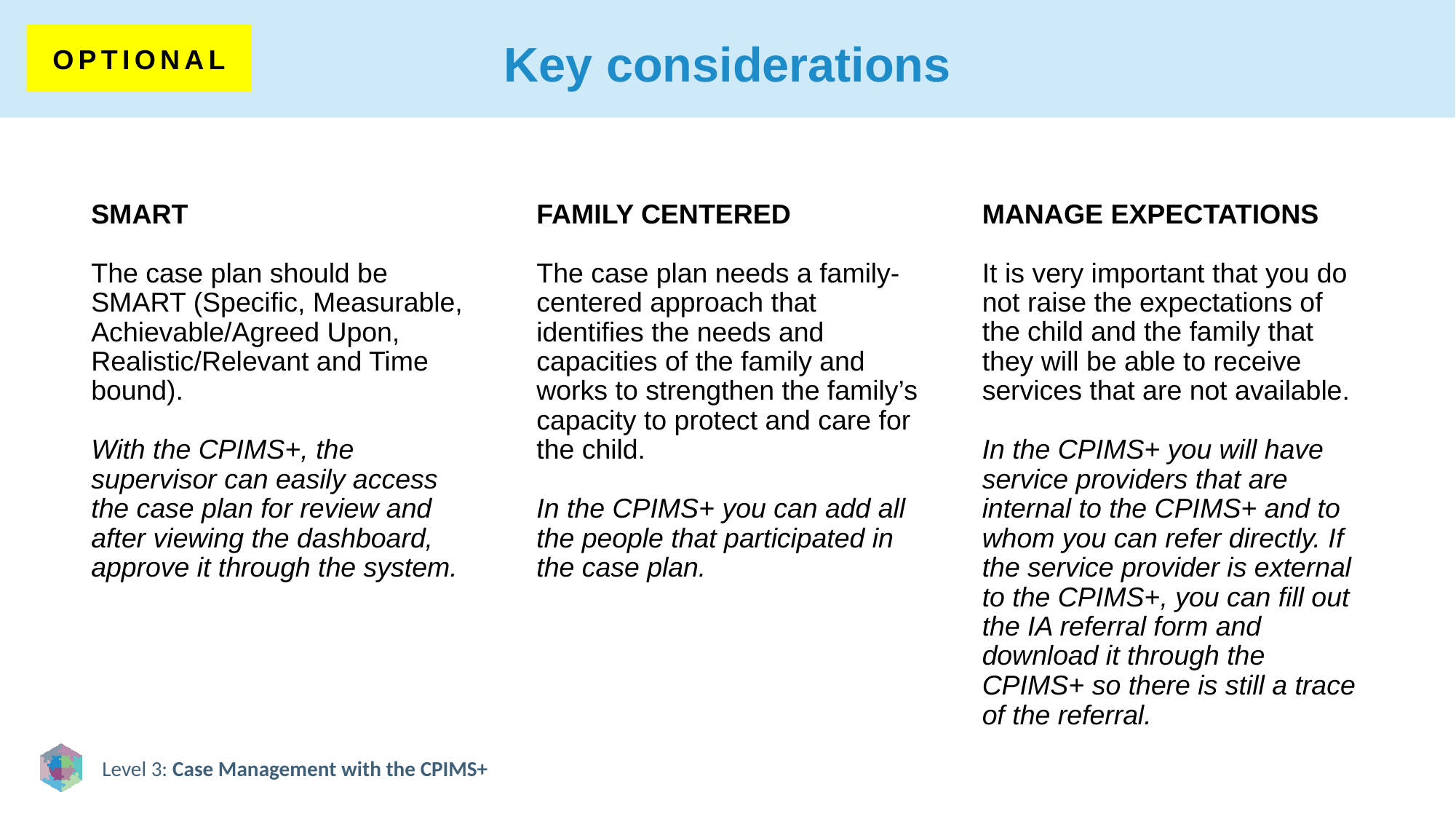

# Key considerations
OPTIONAL
SMART

The case plan should be SMART (Specific, Measurable, Achievable/Agreed Upon, Realistic/Relevant and Time bound).

With the CPIMS+, the supervisor can easily access the case plan for review and after viewing the dashboard, approve it through the system.
FAMILY CENTERED

The case plan needs a family-centered approach that identifies the needs and capacities of the family and works to strengthen the family’s capacity to protect and care for the child.

In the CPIMS+ you can add all the people that participated in the case plan.
MANAGE EXPECTATIONS

It is very important that you do not raise the expectations of the child and the family that they will be able to receive services that are not available.

In the CPIMS+ you will have service providers that are internal to the CPIMS+ and to whom you can refer directly. If the service provider is external to the CPIMS+, you can fill out the IA referral form and download it through the CPIMS+ so there is still a trace of the referral.